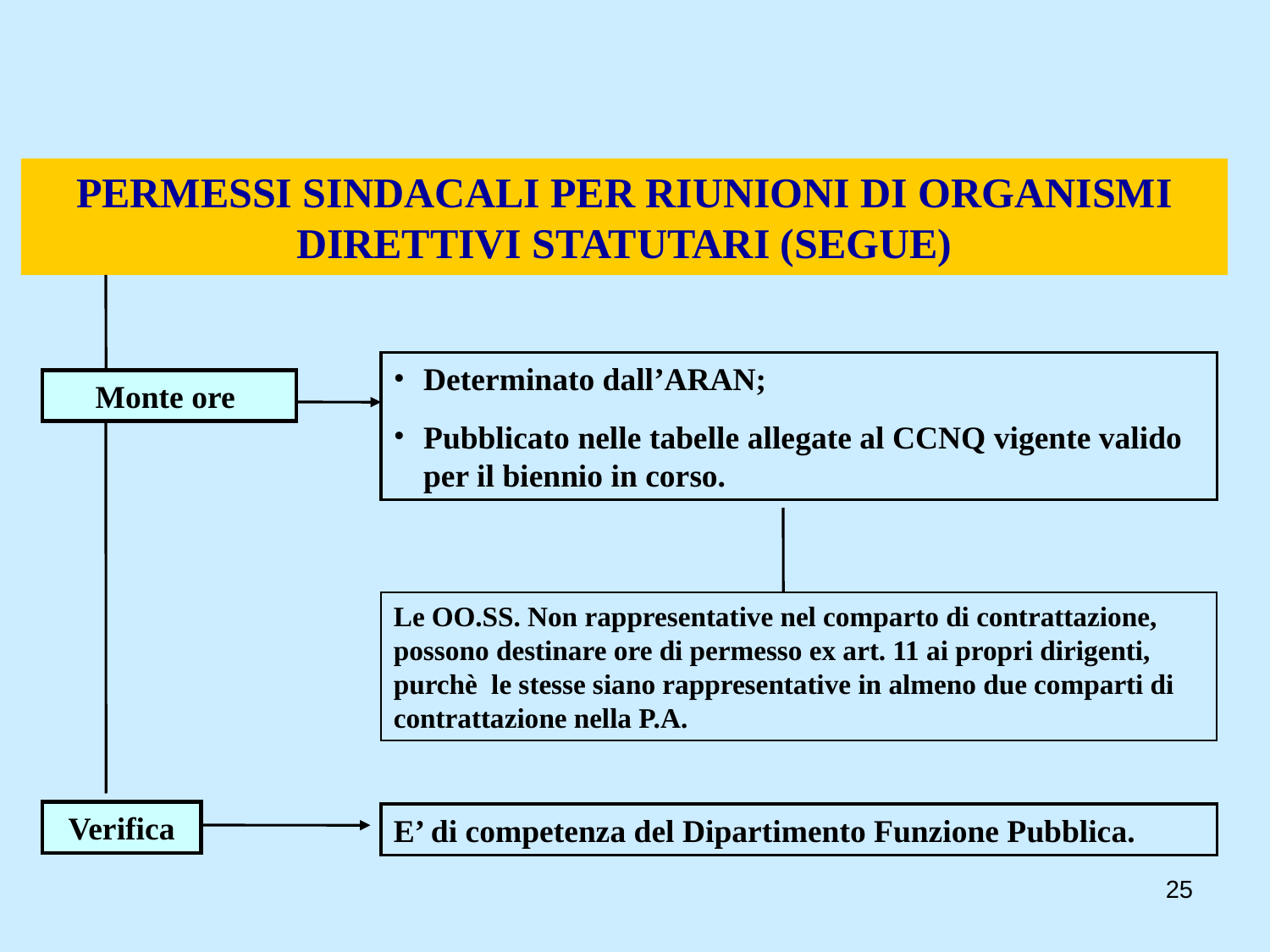

PERMESSI SINDACALI PER RIUNIONI DI ORGANISMI DIRETTIVI STATUTARI (SEGUE)‏

Determinato dall’ARAN;
Pubblicato nelle tabelle allegate al CCNQ vigente valido  per il biennio in corso.
Monte ore

Le OO.SS. Non rappresentative nel comparto di contrattazione, possono destinare ore di permesso ex art. 11 ai propri dirigenti, purchè  le stesse siano rappresentative in almeno due comparti di contrattazione nella P.A.
Verifica
E’ di competenza del Dipartimento Funzione Pubblica.

25